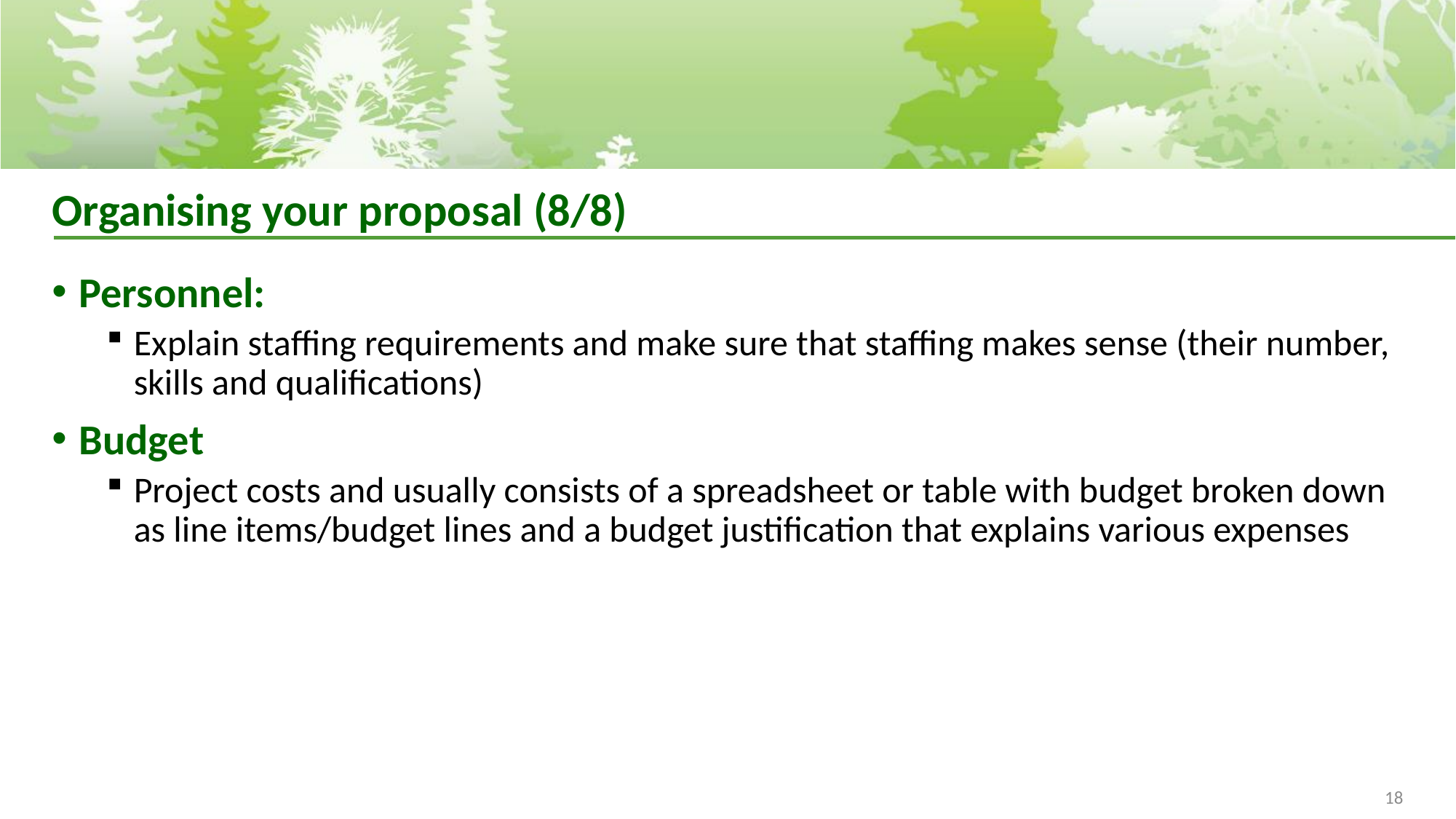

# Organising your proposal (8/8)
Personnel:
Explain staffing requirements and make sure that staffing makes sense (their number, skills and qualifications)
Budget
Project costs and usually consists of a spreadsheet or table with budget broken down as line items/budget lines and a budget justification that explains various expenses
18